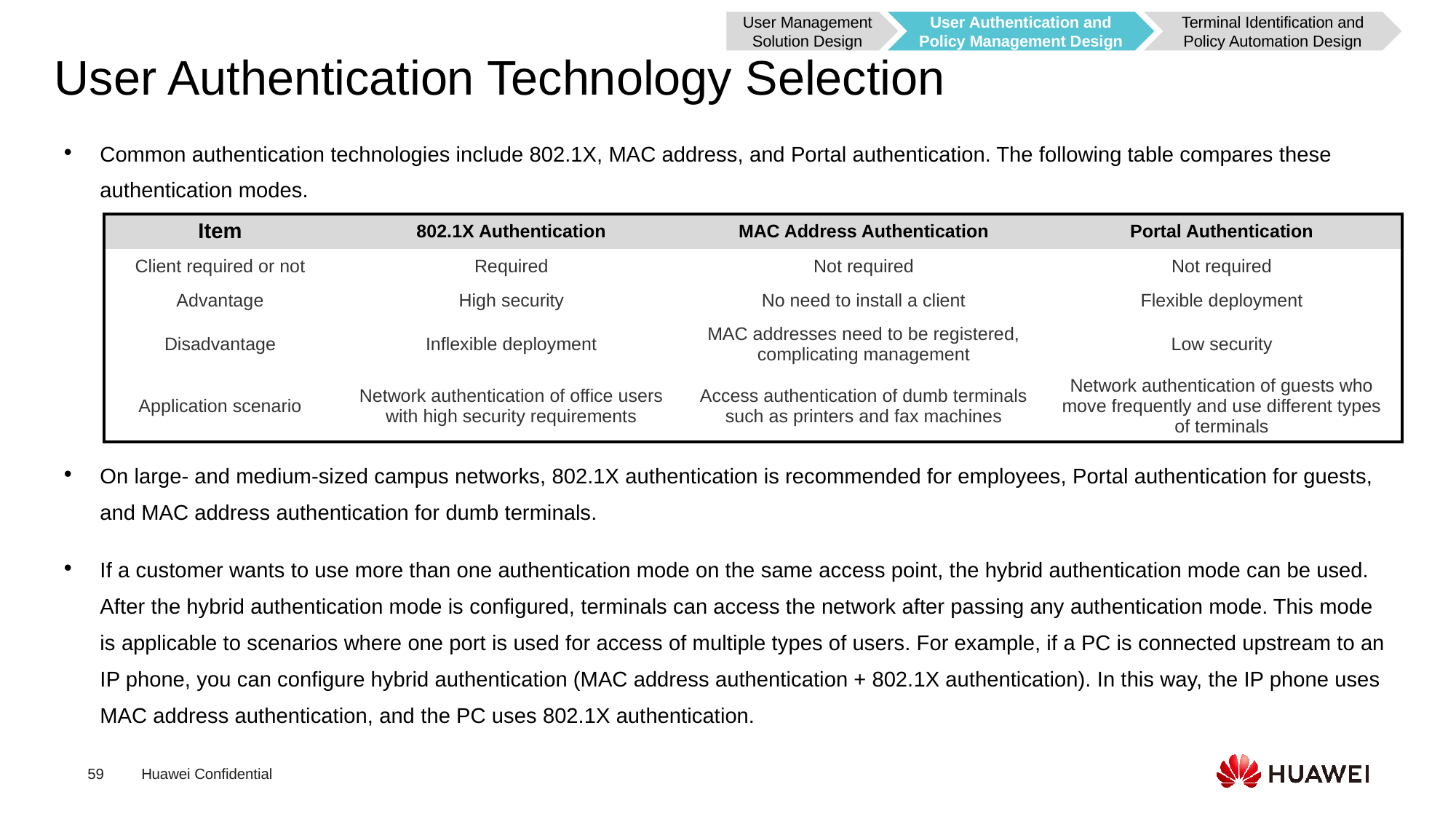

User Management Solution Design
User Authentication and Policy Management Design
Terminal Identification and Policy Automation Design
# User Authentication Technology Selection
Common authentication technologies include 802.1X, MAC address, and Portal authentication. The following table compares these authentication modes.

On large- and medium-sized campus networks, 802.1X authentication is recommended for employees, Portal authentication for guests, and MAC address authentication for dumb terminals.
If a customer wants to use more than one authentication mode on the same access point, the hybrid authentication mode can be used. After the hybrid authentication mode is configured, terminals can access the network after passing any authentication mode. This mode is applicable to scenarios where one port is used for access of multiple types of users. For example, if a PC is connected upstream to an IP phone, you can configure hybrid authentication (MAC address authentication + 802.1X authentication). In this way, the IP phone uses MAC address authentication, and the PC uses 802.1X authentication.
| Item | 802.1X Authentication | MAC Address Authentication | Portal Authentication |
| --- | --- | --- | --- |
| Client required or not | Required | Not required | Not required |
| Advantage | High security | No need to install a client | Flexible deployment |
| Disadvantage | Inflexible deployment | MAC addresses need to be registered, complicating management | Low security |
| Application scenario | Network authentication of office users with high security requirements | Access authentication of dumb terminals such as printers and fax machines | Network authentication of guests who move frequently and use different types of terminals |